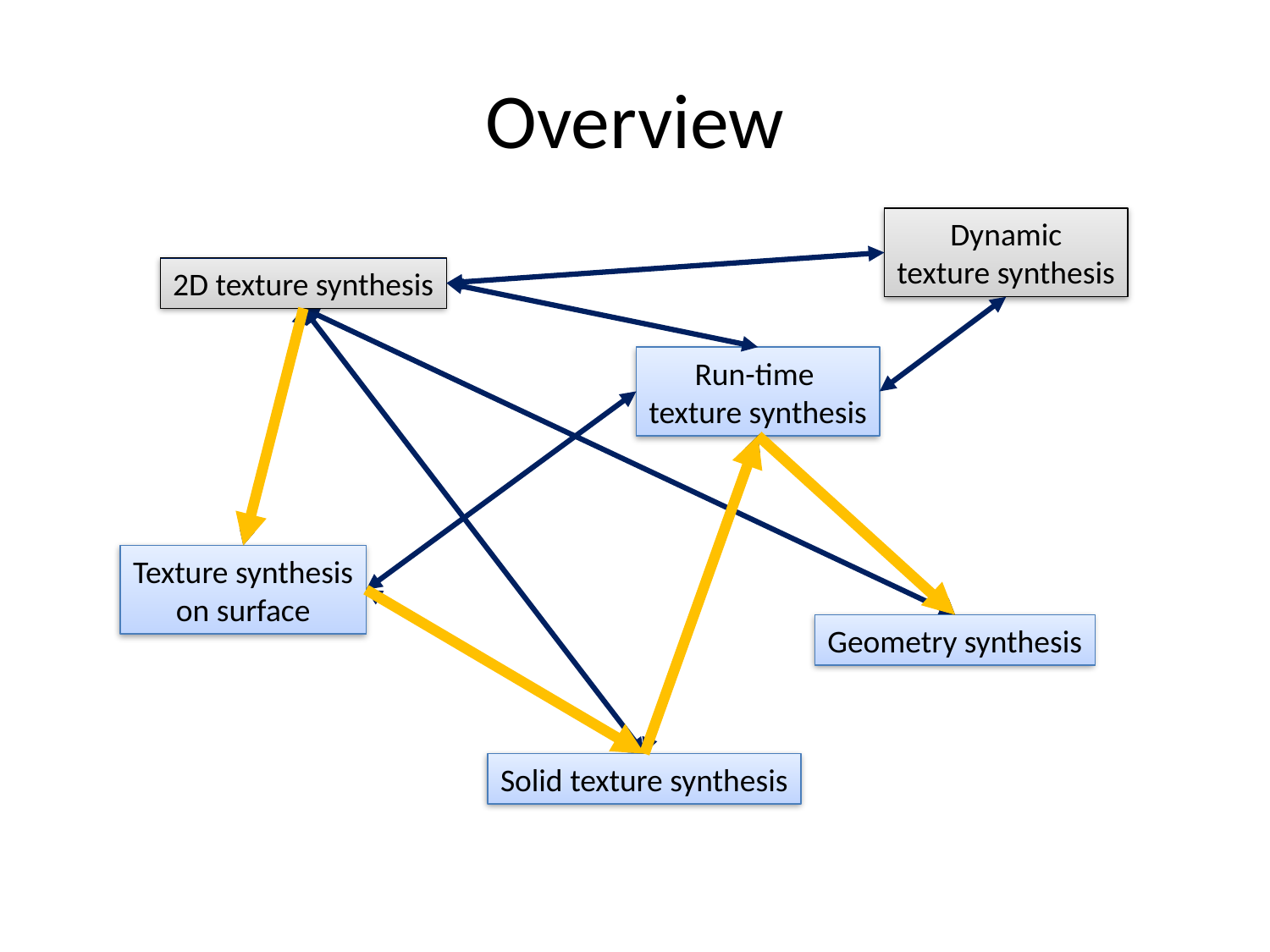

# Overview
Dynamic
texture synthesis
2D texture synthesis
Run-time
texture synthesis
Texture synthesis
on surface
Geometry synthesis
Solid texture synthesis